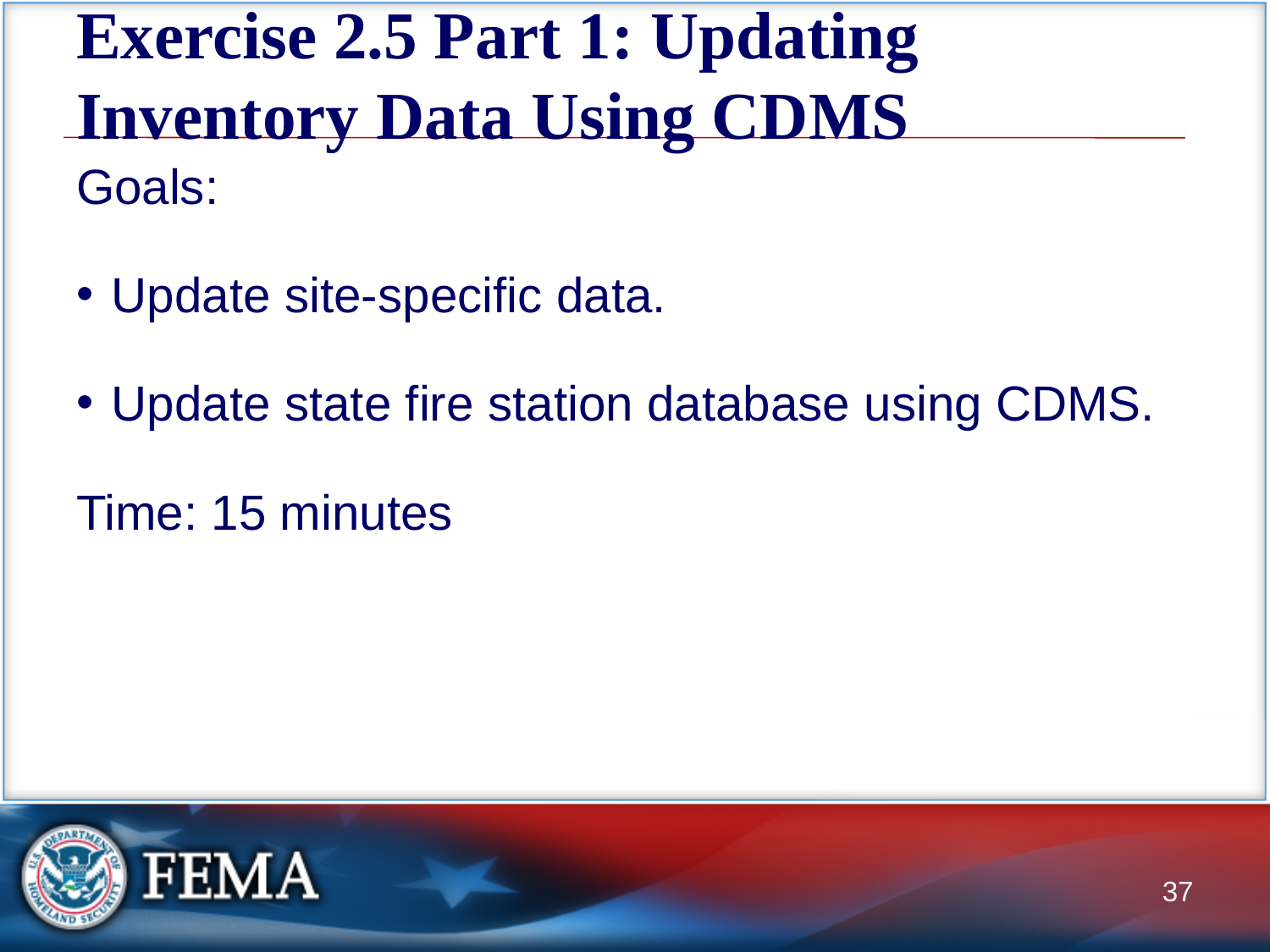

# Exercise 2.5 Part 1: Updating Inventory Data Using CDMS
Goals:
Update site-specific data.
Update state fire station database using CDMS.
Time: 15 minutes

37